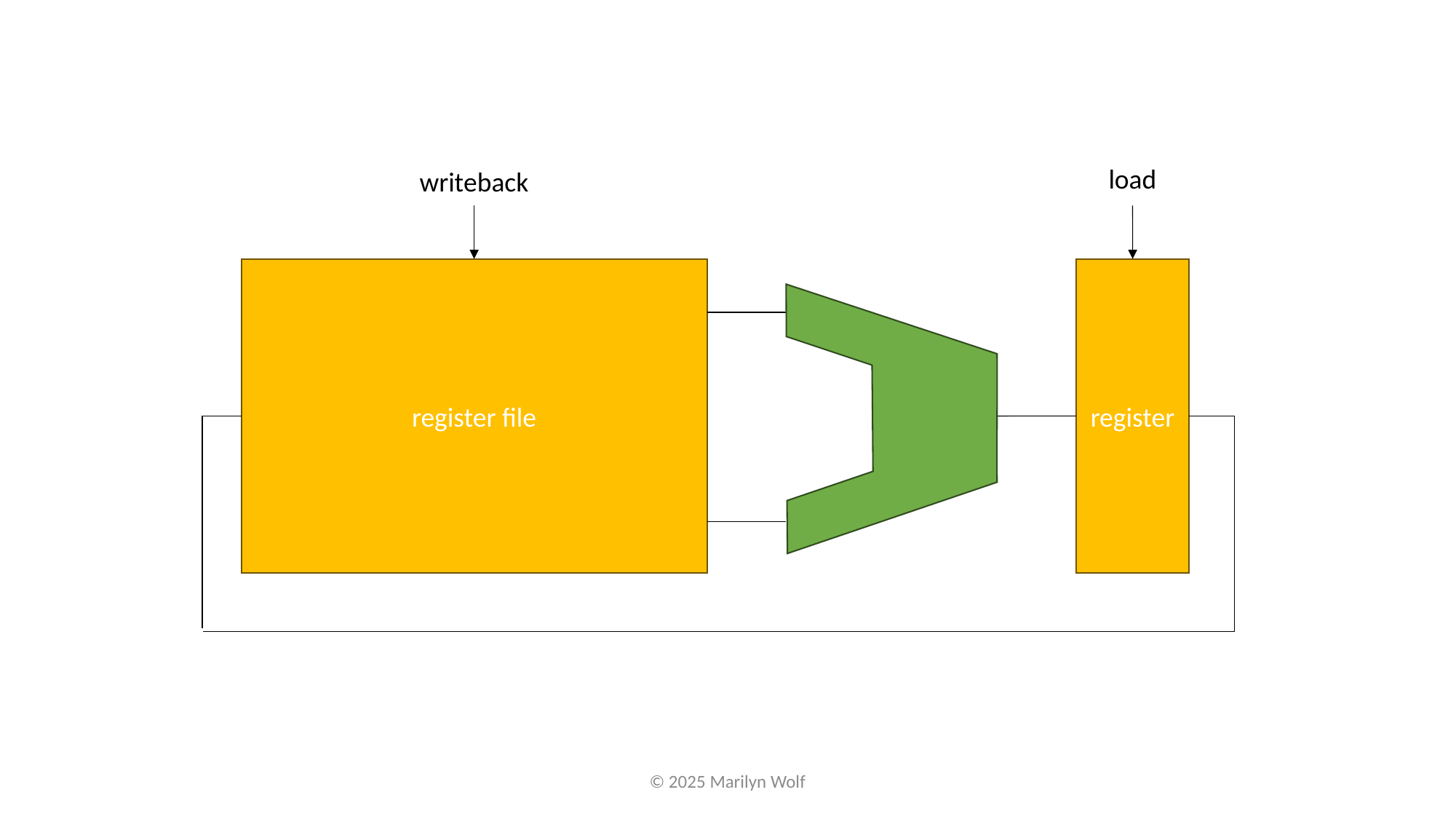

load
writeback
register file
register

© 2025 Marilyn Wolf